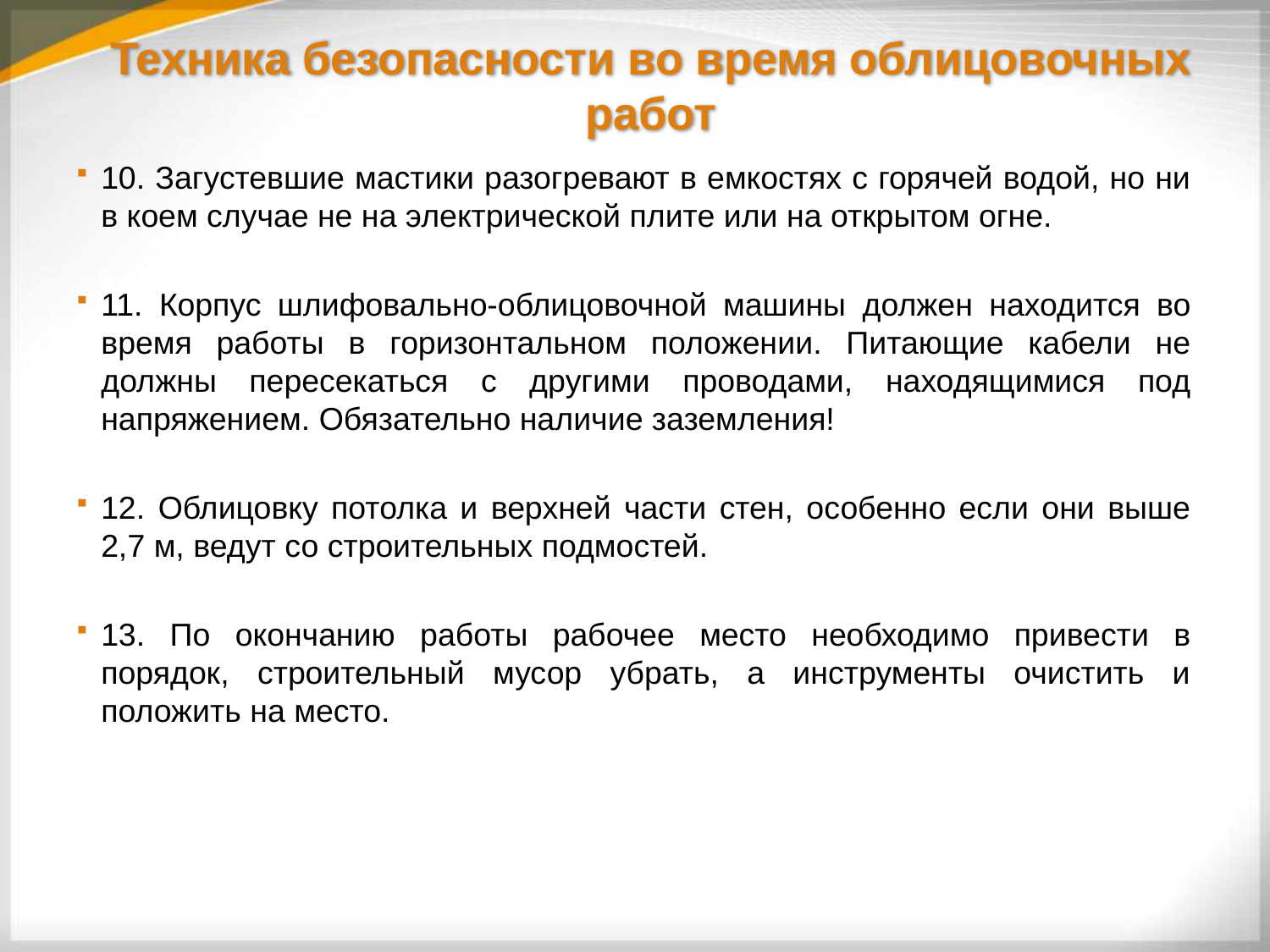

# Техника безопасности во время облицовочных работ
10. Загустевшие мастики разогревают в емкостях с горячей водой, но ни в коем случае не на электрической плите или на открытом огне.

11. Корпус шлифовально-облицовочной машины должен находится во время работы в горизонтальном положении. Питающие кабели не должны пересекаться с другими проводами, находящимися под напряжением. Обязательно наличие заземления!

12. Облицовку потолка и верхней части стен, особенно если они выше 2,7 м, ведут со строительных подмостей.

13. По окончанию работы рабочее место необходимо привести в порядок, строительный мусор убрать, а инструменты очистить и положить на место.
10